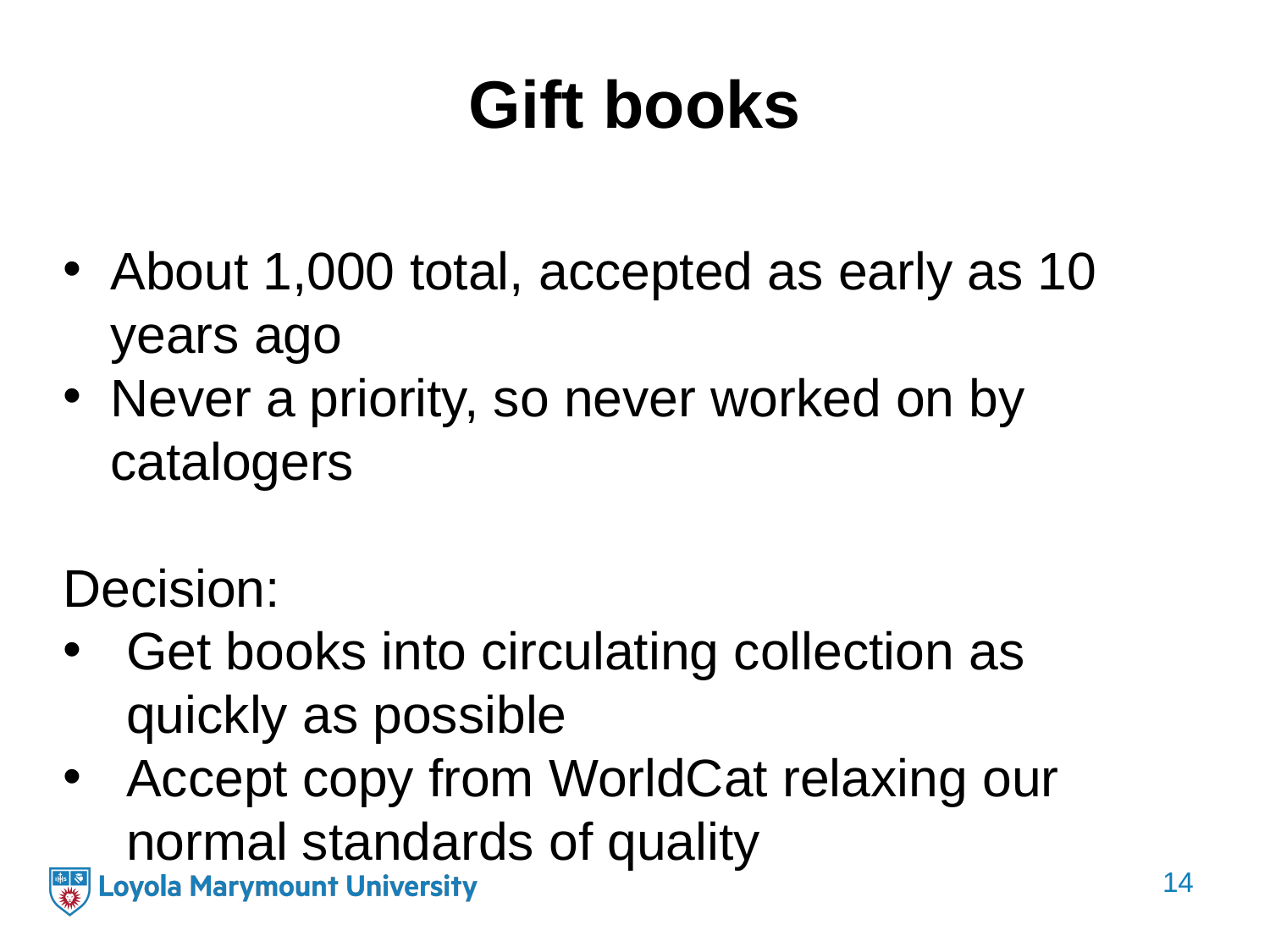

# Gift books
About 1,000 total, accepted as early as 10 years ago
Never a priority, so never worked on by catalogers

Decision:
Get books into circulating collection as quickly as possible
Accept copy from WorldCat relaxing our normal standards of quality

14